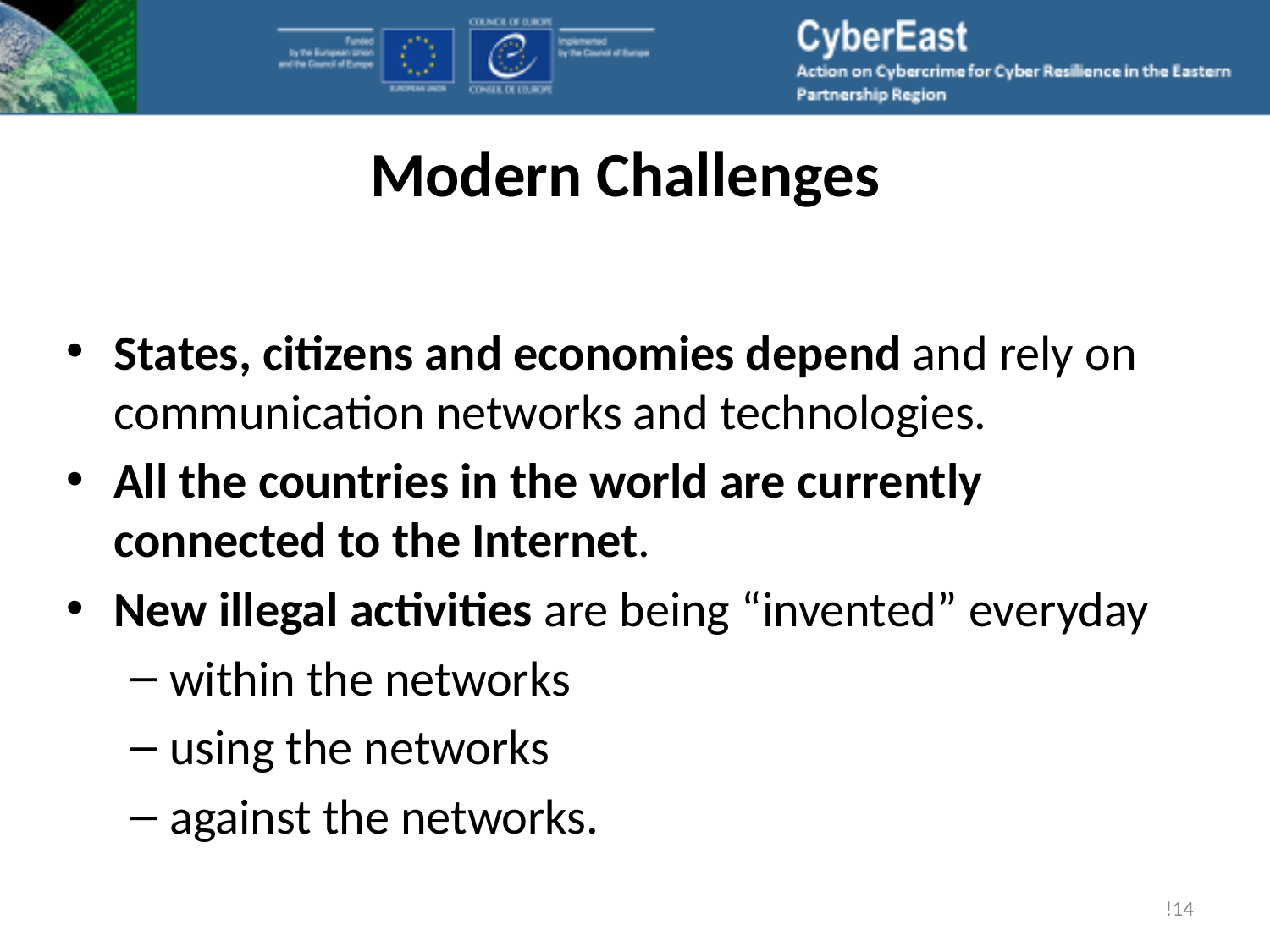

# Modern Challenges
States, citizens and economies depend and rely on communication networks and technologies.
All the countries in the world are currently connected to the Internet.
New illegal activities are being “invented” everyday
within the networks
using the networks
against the networks.
!14